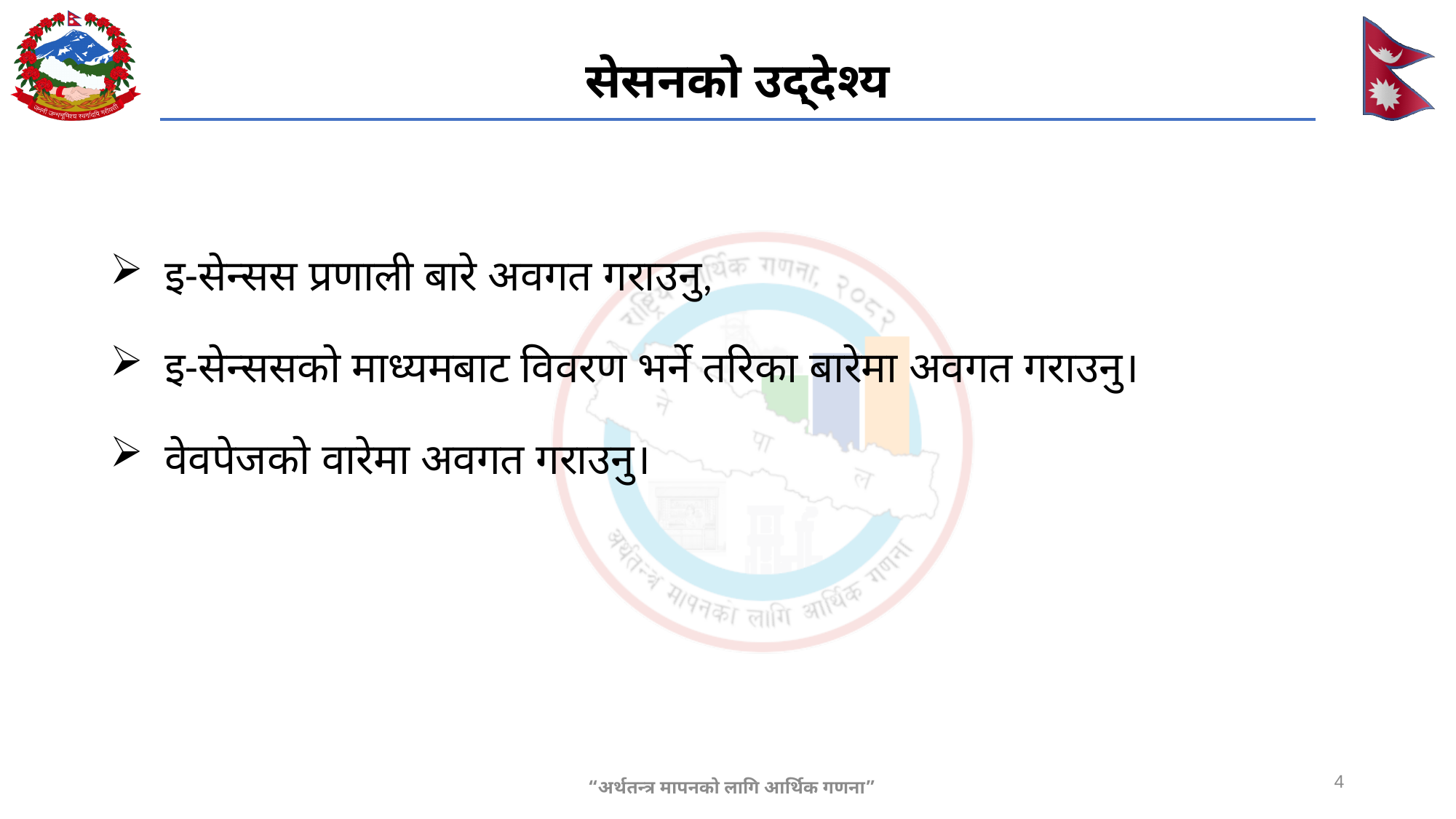

# सेसनको उद्देश्य
इ-सेन्सस प्रणाली बारे अवगत गराउनु,
इ-सेन्ससको माध्यमबाट विवरण भर्ने तरिका बारेमा अवगत गराउनु।
वेवपेजको वारेमा अवगत गराउनु।
4
“अर्थतन्त्र मापनको लागि आर्थिक गणना”